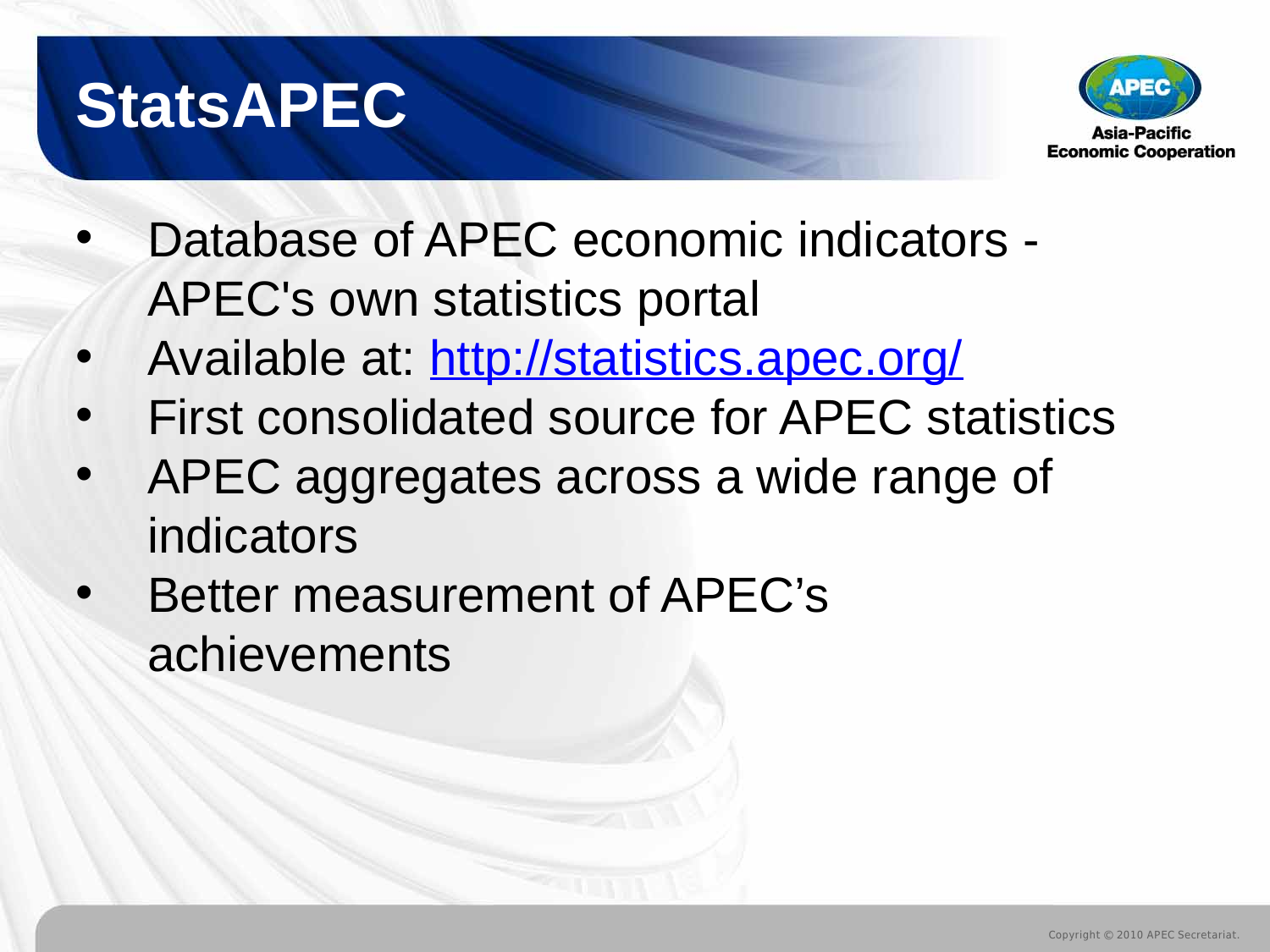

StatsAPEC
Database of APEC economic indicators - APEC's own statistics portal
Available at: http://statistics.apec.org/
First consolidated source for APEC statistics
APEC aggregates across a wide range of indicators
Better measurement of APEC’s achievements